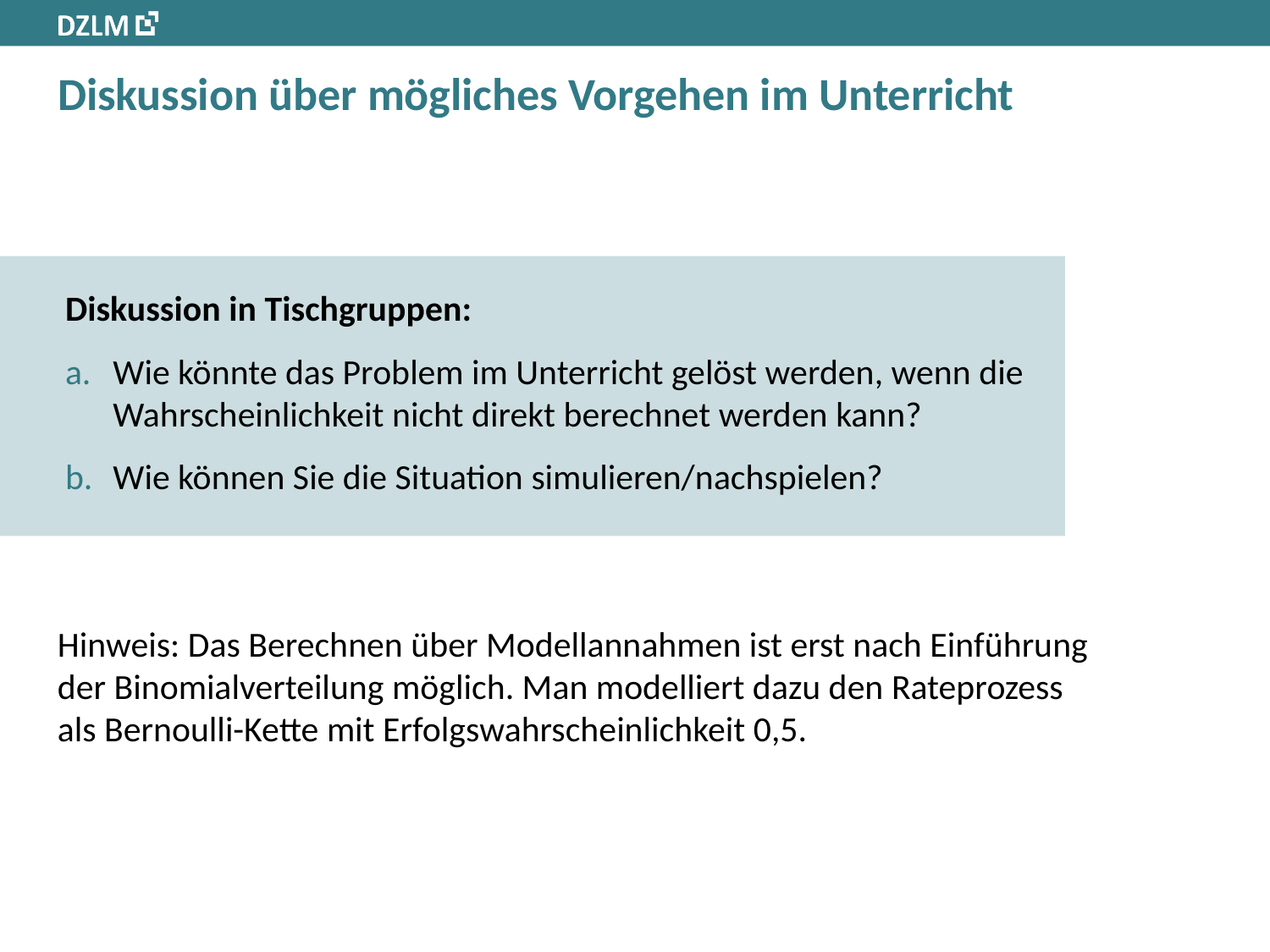

# Diskussion über mögliches Vorgehen im Unterricht

Diskussion in Tischgruppen:
Wie könnte das Problem im Unterricht gelöst werden, wenn die Wahrscheinlichkeit nicht direkt berechnet werden kann?
Wie können Sie die Situation simulieren/nachspielen?

Hinweis: Das Berechnen über Modellannahmen ist erst nach Einführung der Binomialverteilung möglich. Man modelliert dazu den Rateprozess als Bernoulli-Kette mit Erfolgswahrscheinlichkeit 0,5.